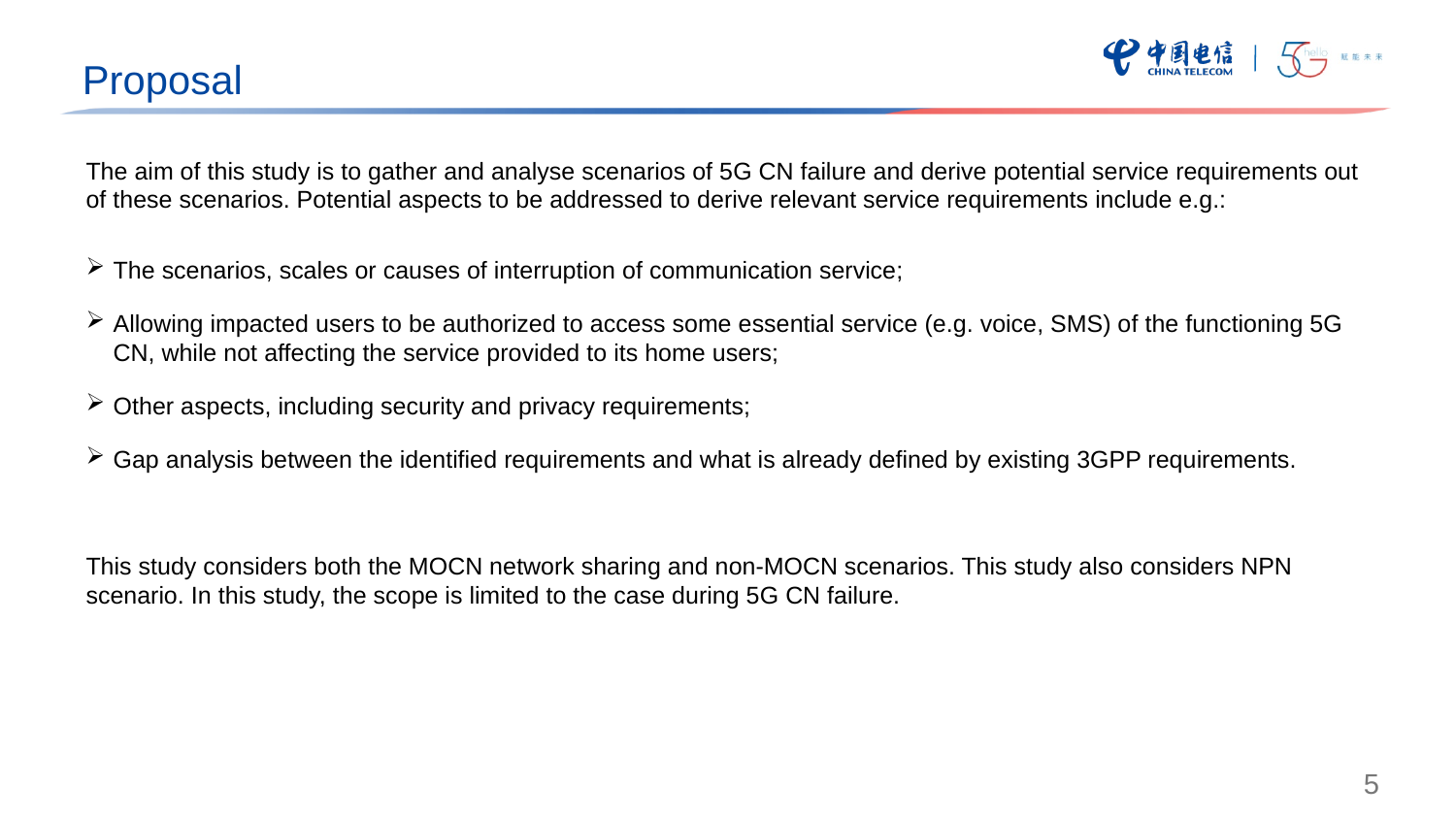

Proposal
The aim of this study is to gather and analyse scenarios of 5G CN failure and derive potential service requirements out of these scenarios. Potential aspects to be addressed to derive relevant service requirements include e.g.:

The scenarios, scales or causes of interruption of communication service;
Allowing impacted users to be authorized to access some essential service (e.g. voice, SMS) of the functioning 5G CN, while not affecting the service provided to its home users;
Other aspects, including security and privacy requirements;
Gap analysis between the identified requirements and what is already defined by existing 3GPP requirements.

This study considers both the MOCN network sharing and non-MOCN scenarios. This study also considers NPN scenario. In this study, the scope is limited to the case during 5G CN failure.

5